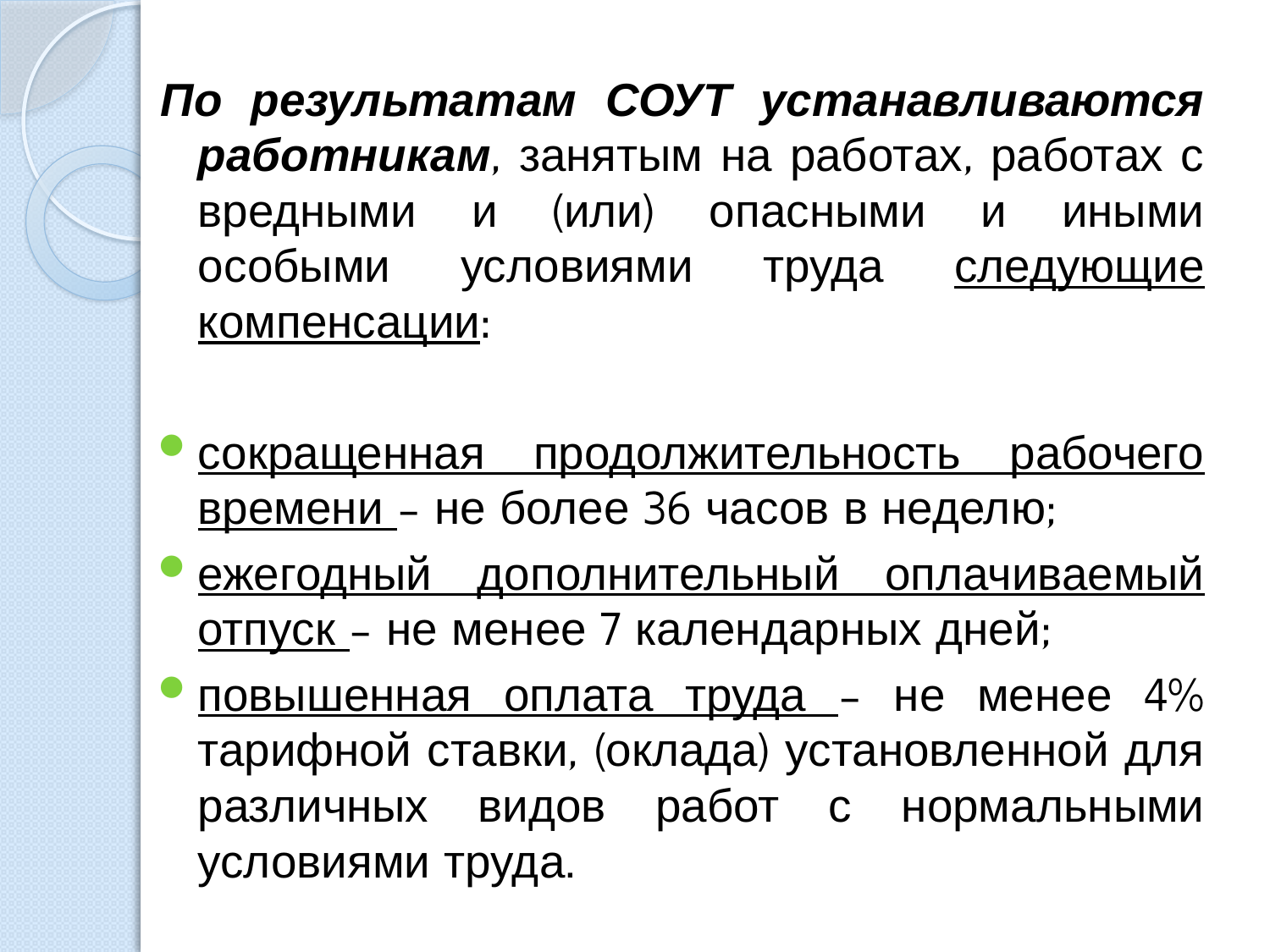

По результатам СОУТ устанавливаются работникам, занятым на работах, работах с вредными и (или) опасными и иными особыми условиями труда следующие компенсации:

сокращенная продолжительность рабочего времени – не более 36 часов в неделю;
ежегодный дополнительный оплачиваемый отпуск – не менее 7 календарных дней;
повышенная оплата труда – не менее 4% тарифной ставки, (оклада) установленной для различных видов работ с нормальными условиями труда.